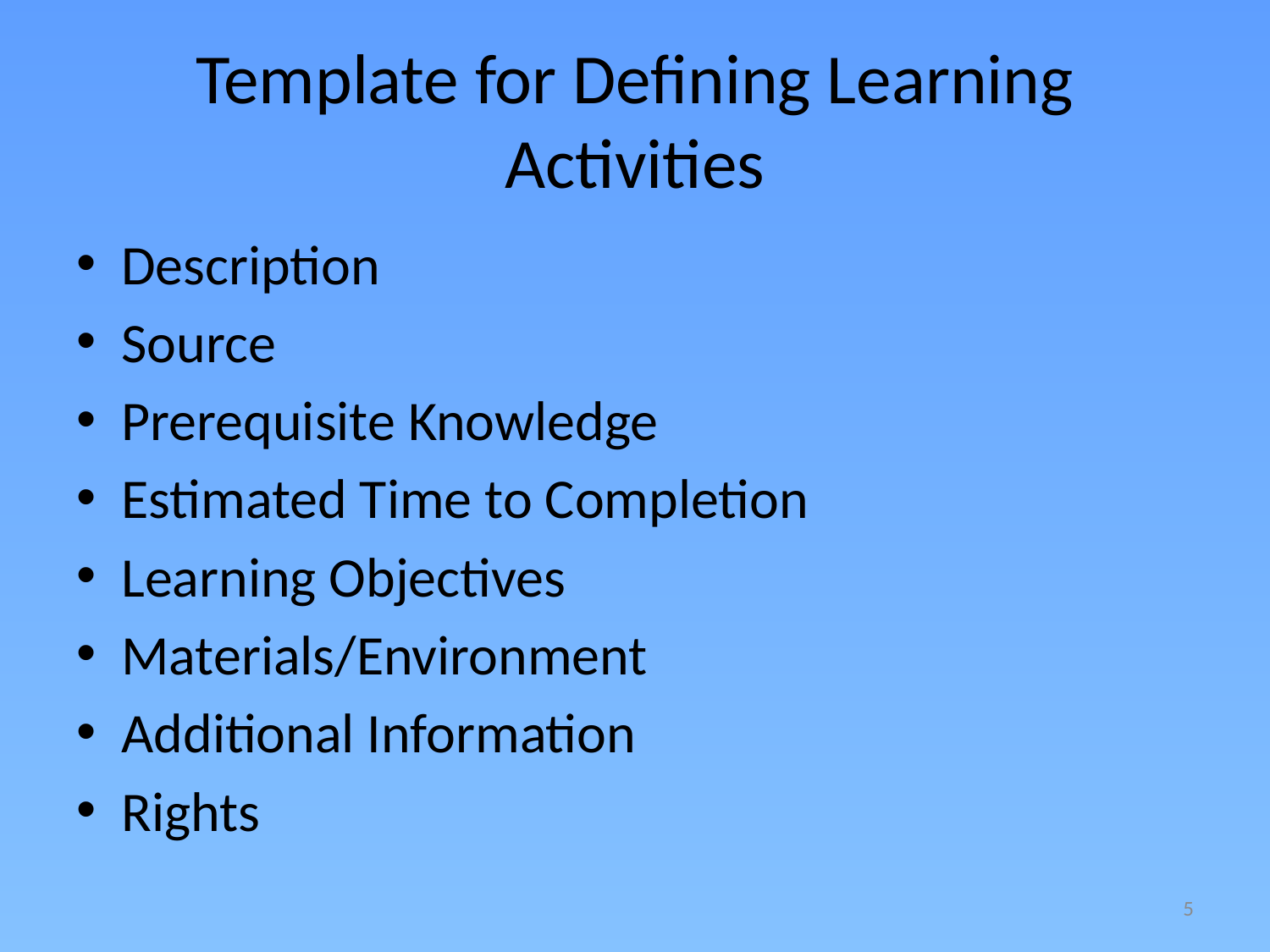

# Template for Defining Learning Activities
Description
Source
Prerequisite Knowledge
Estimated Time to Completion
Learning Objectives
Materials/Environment
Additional Information
Rights
5